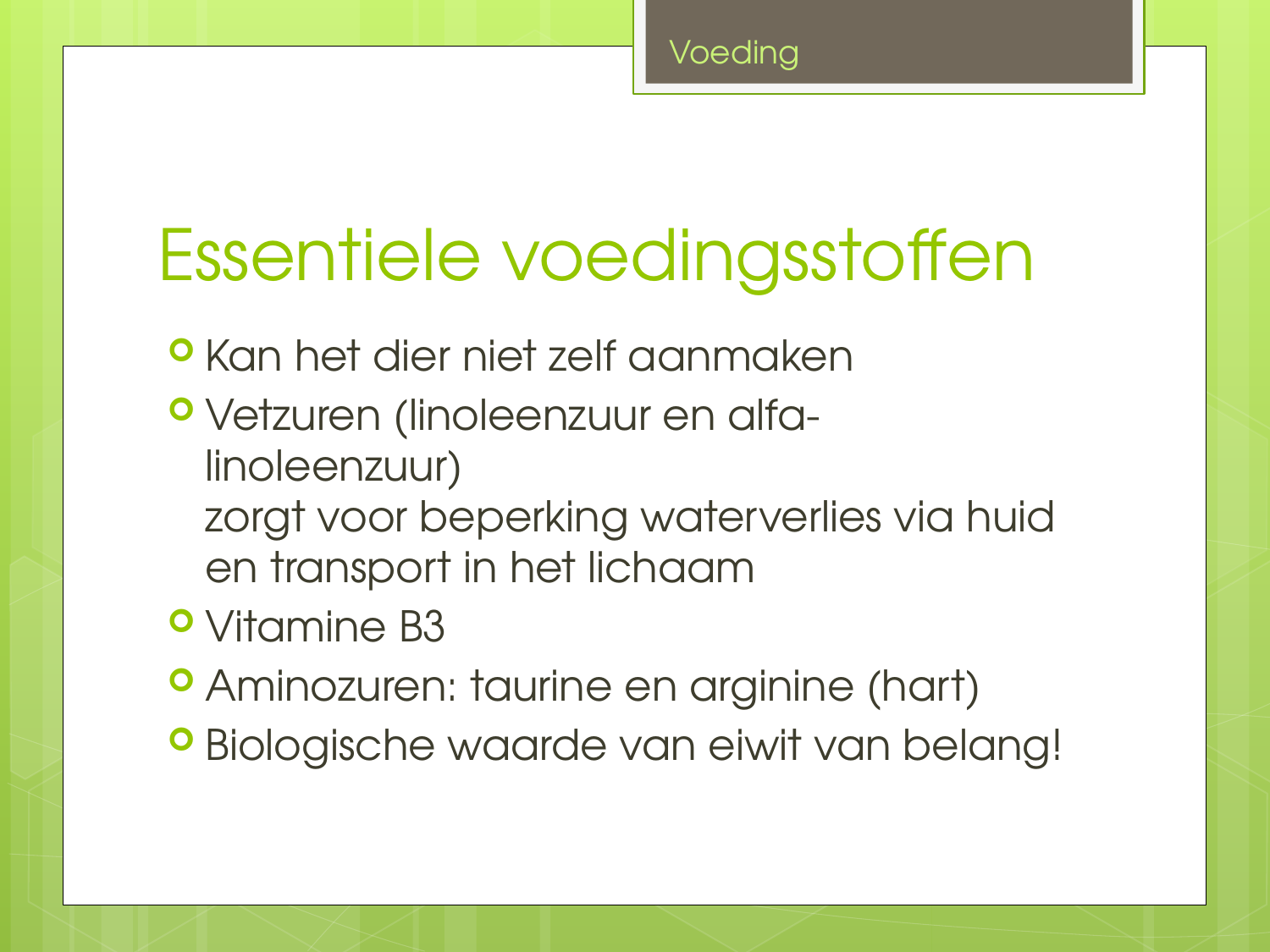

Voeding
# Essentiele voedingsstoffen
Kan het dier niet zelf aanmaken
Vetzuren (linoleenzuur en alfa-linoleenzuur)
zorgt voor beperking waterverlies via huid en transport in het lichaam
Vitamine B3
Aminozuren: taurine en arginine (hart)
Biologische waarde van eiwit van belang!